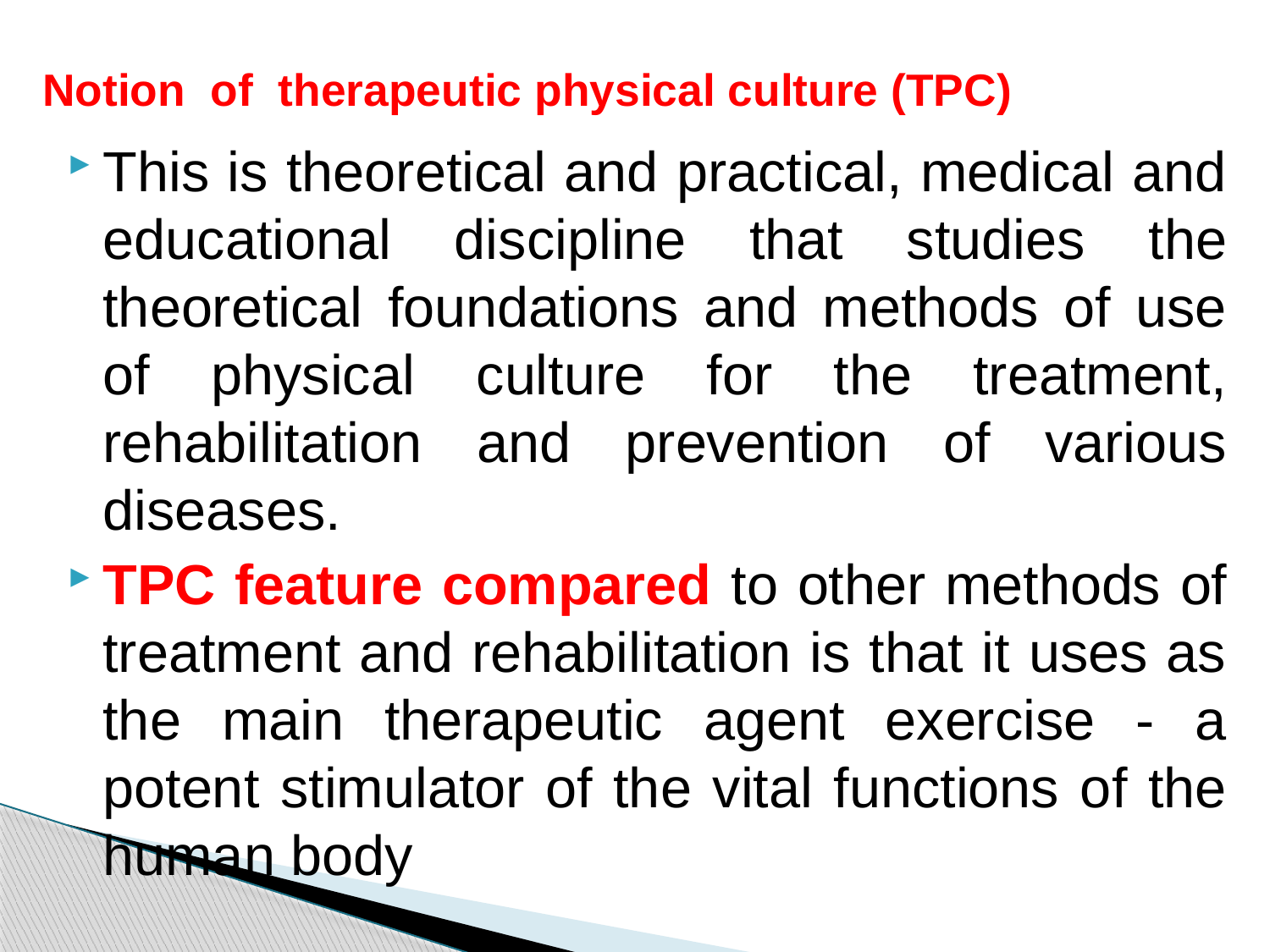

# Notion  of  therapeutic physical culture (TPC)
This is theoretical and practical, medical and educational discipline that studies the theoretical foundations and methods of use of physical culture for the treatment, rehabilitation and prevention of various diseases.
TPC feature compared to other methods of treatment and rehabilitation is that it uses as the main therapeutic agent exercise - a potent stimulator of the vital functions of the human body